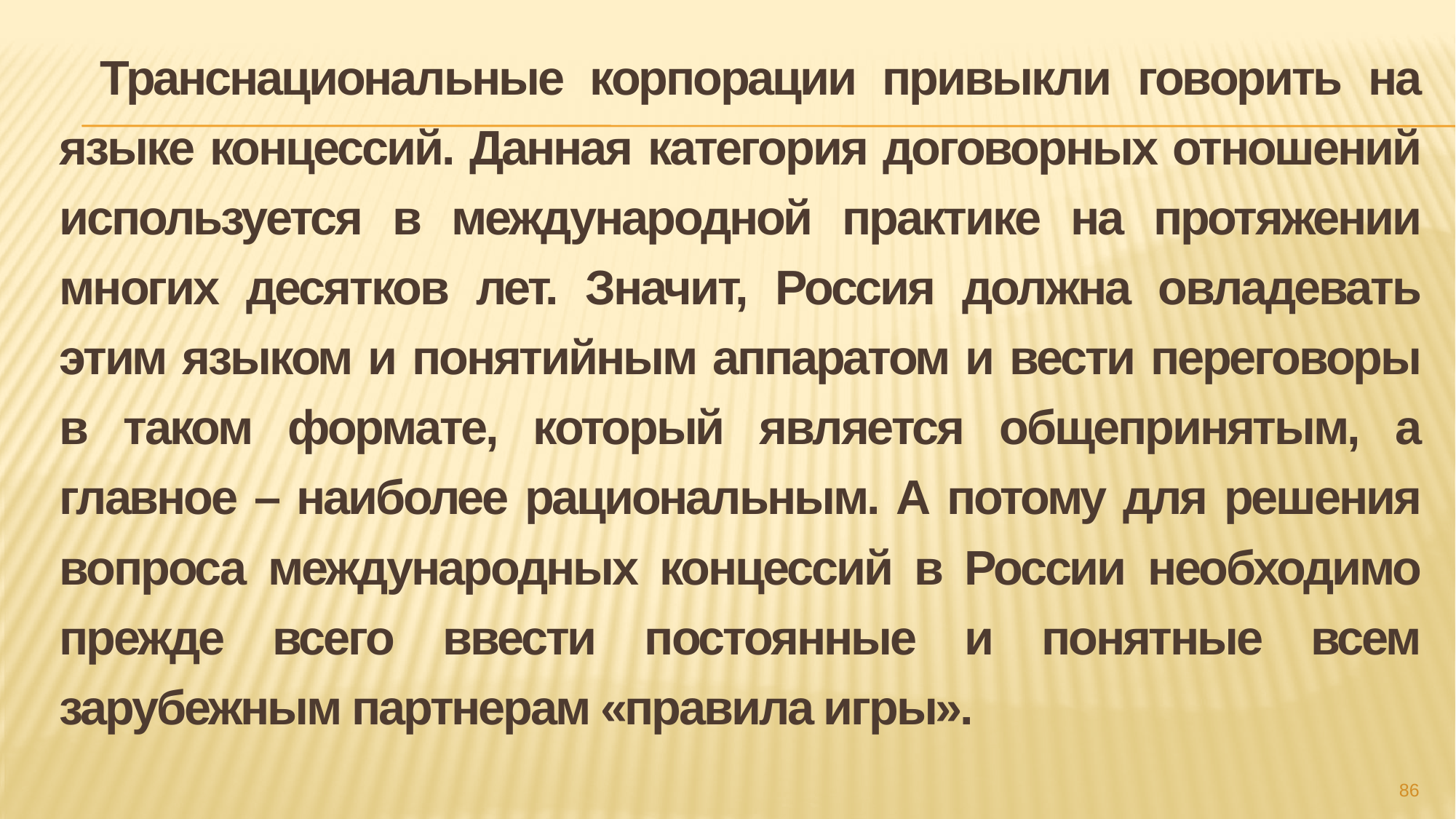

Транснациональные корпорации привыкли говорить на языке концессий. Данная категория договорных отношений используется в международной практике на протяжении многих десятков лет. Значит, Россия должна овладевать этим языком и понятийным аппаратом и вести переговоры в таком формате, который является общепринятым, а главное – наиболее рациональным. А потому для решения вопроса международных концессий в России необходимо прежде всего ввести постоянные и понятные всем зарубежным партнерам «правила игры».
#
86